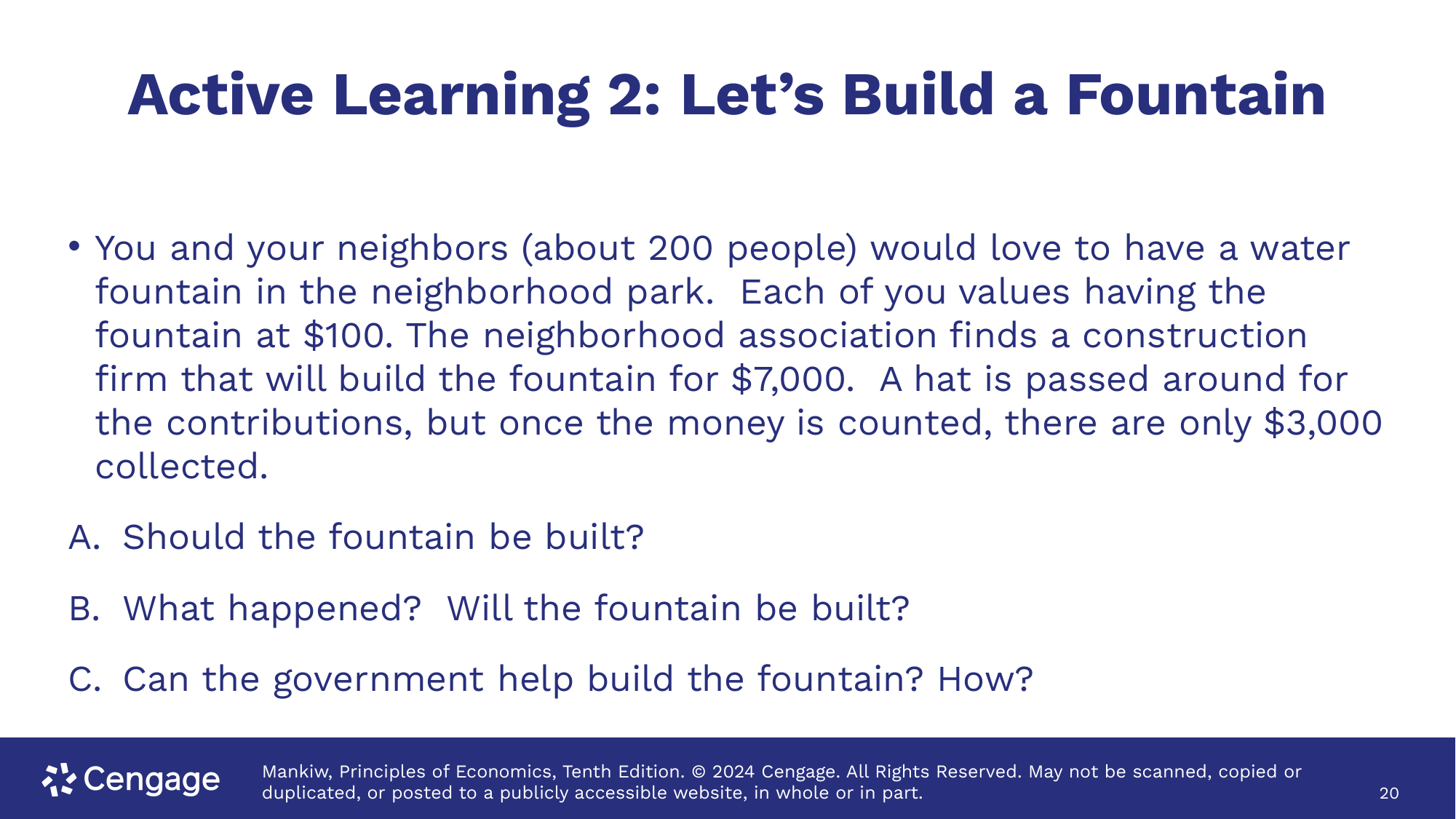

# Active Learning 2: Let’s Build a Fountain
You and your neighbors (about 200 people) would love to have a water fountain in the neighborhood park.  Each of you values having the fountain at $100. The neighborhood association finds a construction firm that will build the fountain for $7,000.  A hat is passed around for the contributions, but once the money is counted, there are only $3,000 collected.
Should the fountain be built?
What happened?  Will the fountain be built?
Can the government help build the fountain? How?